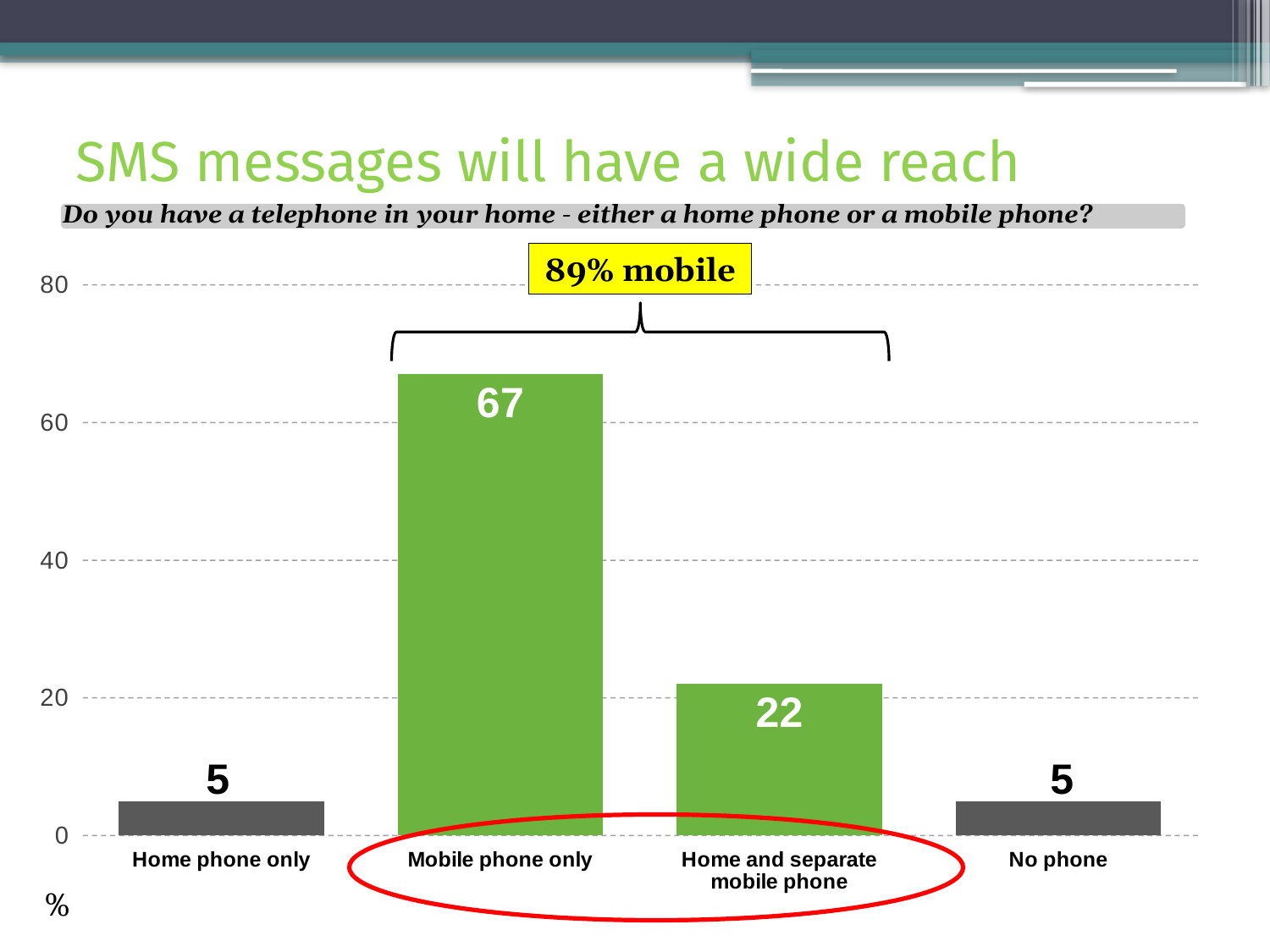

# SMS messages will have a wide reach
Do you have a telephone in your home - either a home phone or a mobile phone?
89% mobile

### Chart

| Category |  |
|---|---|
| Home phone only | 5.0 |
| Mobile phone only | 67.0 |
| Home and separate mobile phone | 22.0 |
| No phone | 5.0 |
%